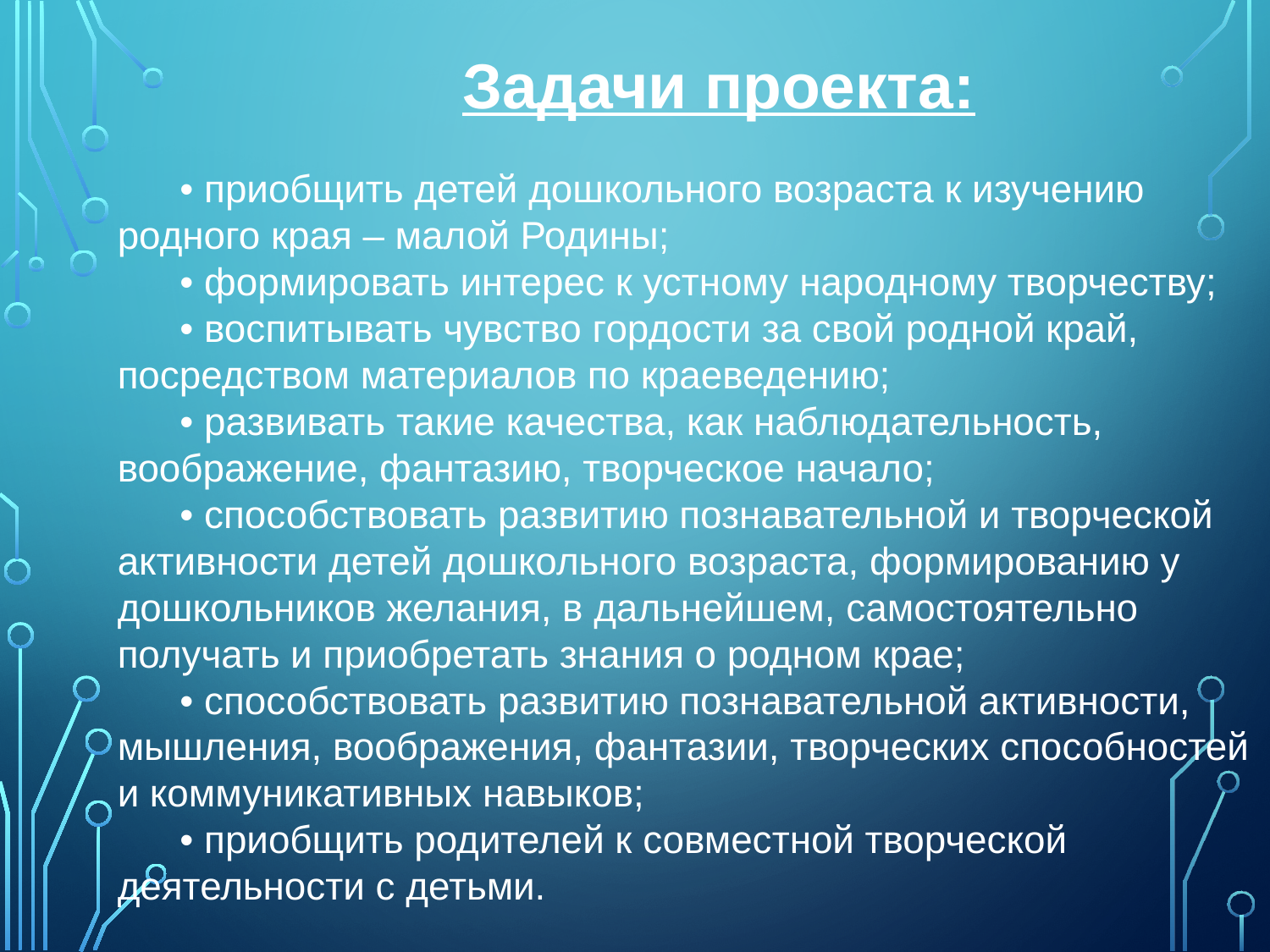

Задачи проекта:

• приобщить детей дошкольного возраста к изучению родного края – малой Родины;
• формировать интерес к устному народному творчеству;
• воспитывать чувство гордости за свой родной край, посредством материалов по краеведению;
• развивать такие качества, как наблюдательность, воображение, фантазию, творческое начало;
• способствовать развитию познавательной и творческой активности детей дошкольного возраста, формированию у дошкольников желания, в дальнейшем, самостоятельно получать и приобретать знания о родном крае;
• способствовать развитию познавательной активности, мышления, воображения, фантазии, творческих способностей и коммуникативных навыков;
• приобщить родителей к совместной творческой деятельности с детьми.